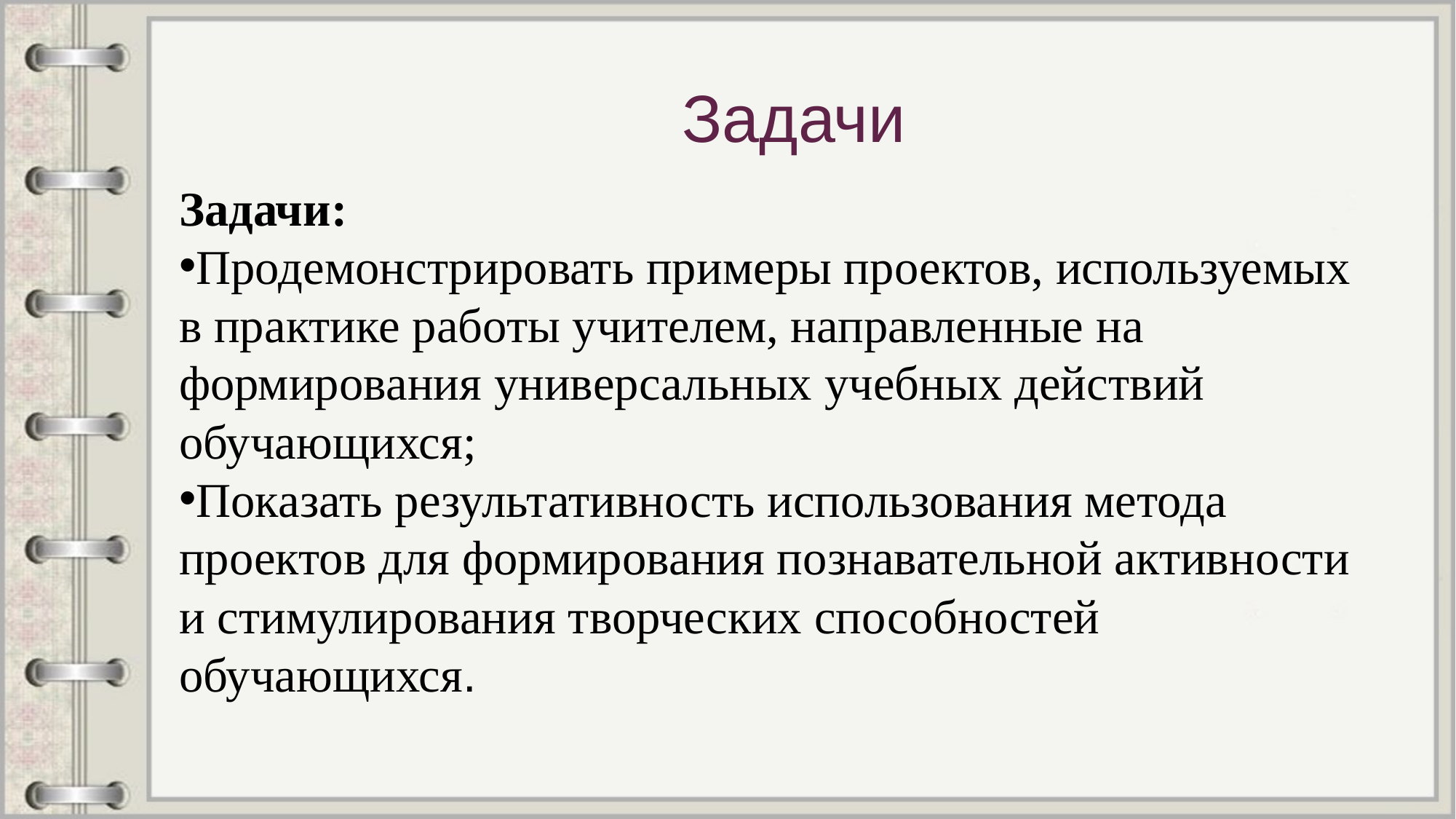

# Задачи
Задачи:
Продемонстрировать примеры проектов, используемых в практике работы учителем, направленные на формирования универсальных учебных действий обучающихся;
Показать результативность использования метода проектов для формирования познавательной активности и стимулирования творческих способностей обучающихся.